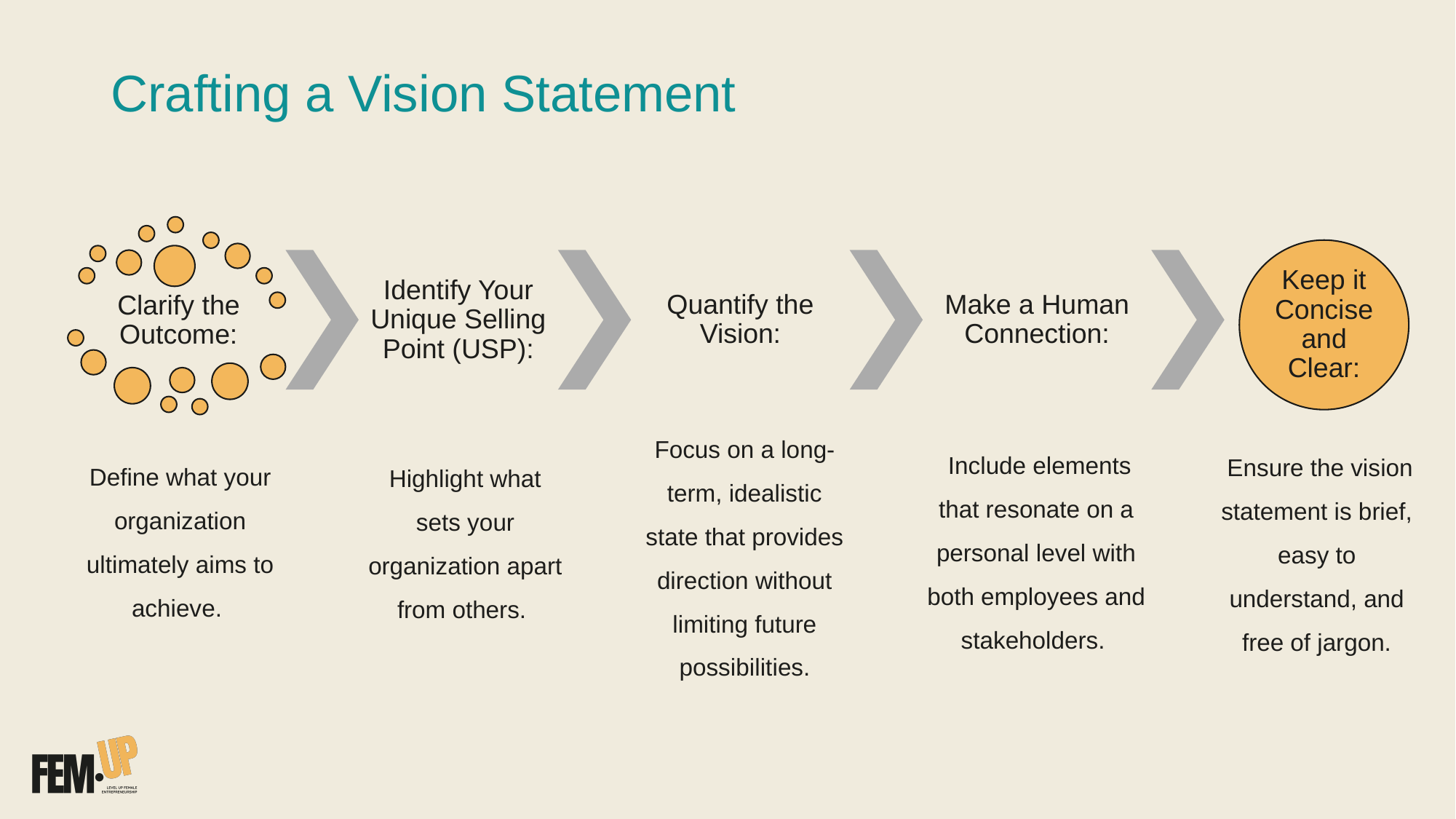

Clarify the Outcome:
Define what your organization ultimately aims to achieve.
Identify Your Unique Selling Point (USP):
Highlight what sets your organization apart from others.
Quantify the Vision:
Focus on a long-term, idealistic state that provides direction without limiting future possibilities.
Make a Human Connection:
 Include elements that resonate on a personal level with both employees and stakeholders.
Keep it Concise and Clear:
 Ensure the vision statement is brief, easy to understand, and free of jargon.
# Crafting a Vision Statement